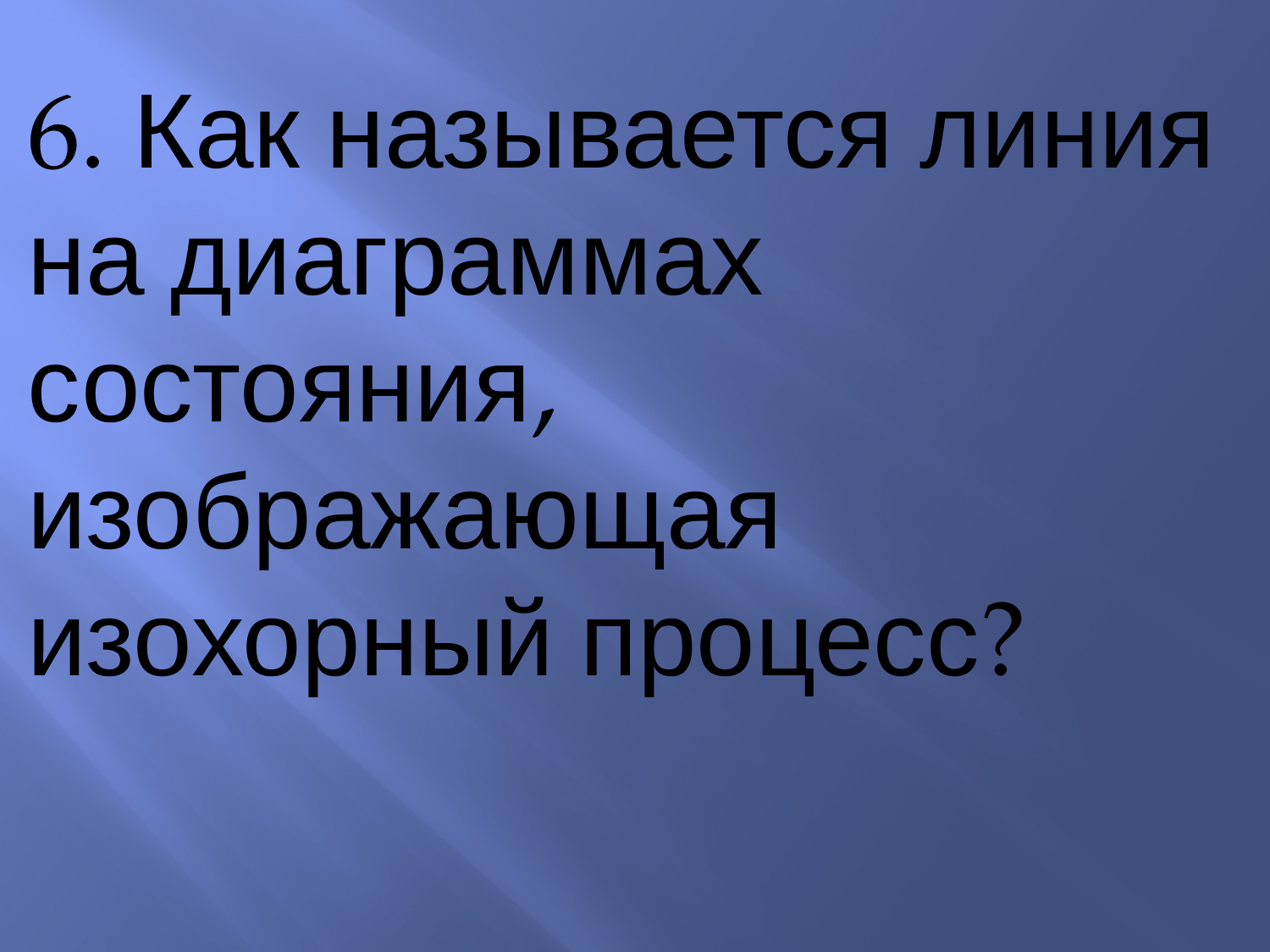

6. Как называется линия на диаграммах состояния, изображающая изохорный процесс?